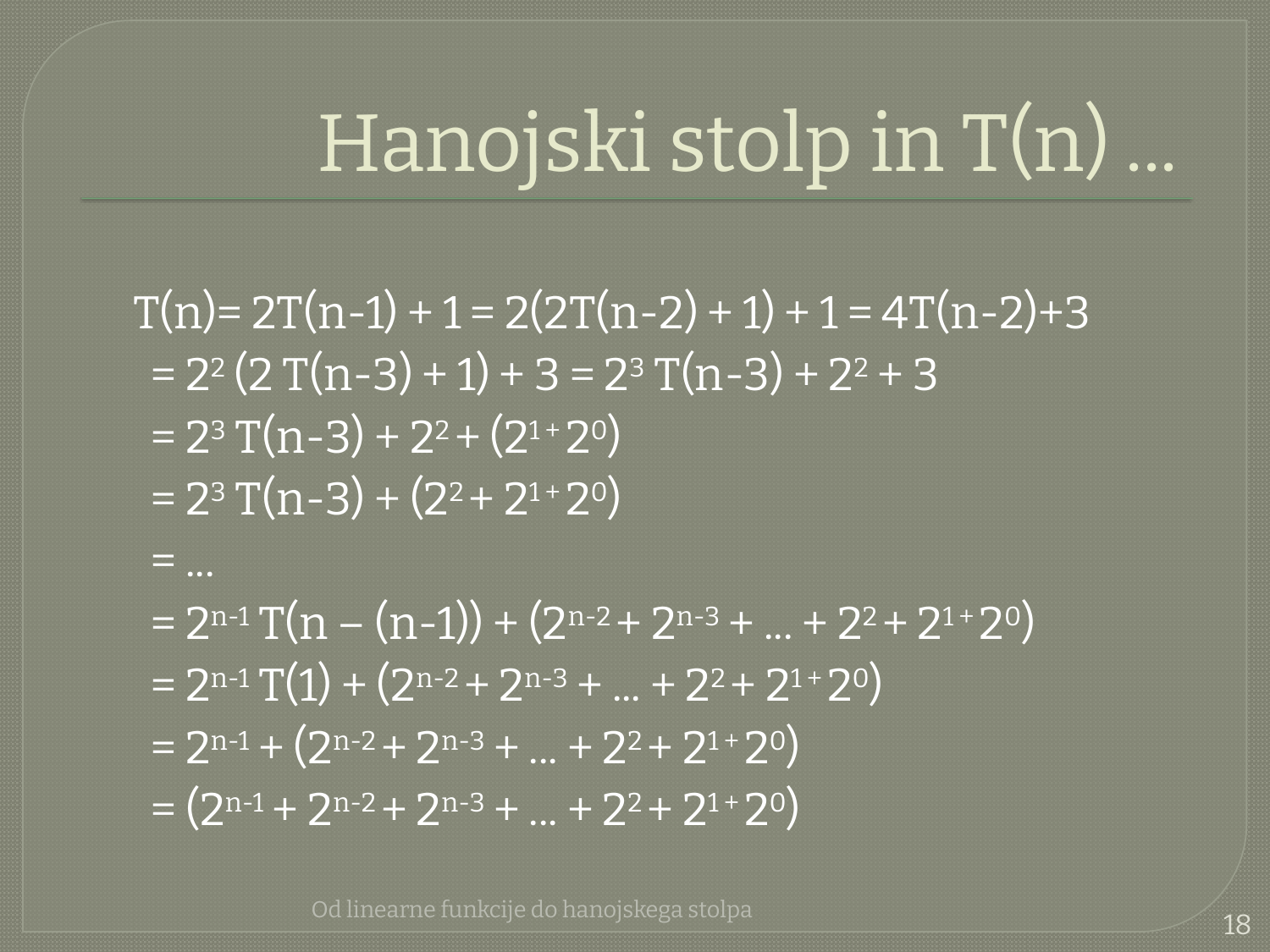

# Hanojski stolp in T(n) ...

T(n)= 2T(n-1) + 1 = 2(2T(n-2) + 1) + 1 = 4T(n-2)+3
  = 22 (2 T(n-3) + 1) + 3 = 23 T(n-3) + 22 + 3
  = 23 T(n-3) + 22 + (21 + 20)
  = 23 T(n-3) + (22 + 21 + 20)
  = ...
  = 2n-1 T(n – (n-1)) + (2n-2 + 2n-3 + ... + 22 + 21 + 20)
  = 2n-1 T(1) + (2n-2 + 2n-3 + ... + 22 + 21 + 20)
  = 2n-1 + (2n-2 + 2n-3 + ... + 22 + 21 + 20)
  = (2n-1 + 2n-2 + 2n-3 + ... + 22 + 21 + 20)

Od linearne funkcije do hanojskega stolpa
18